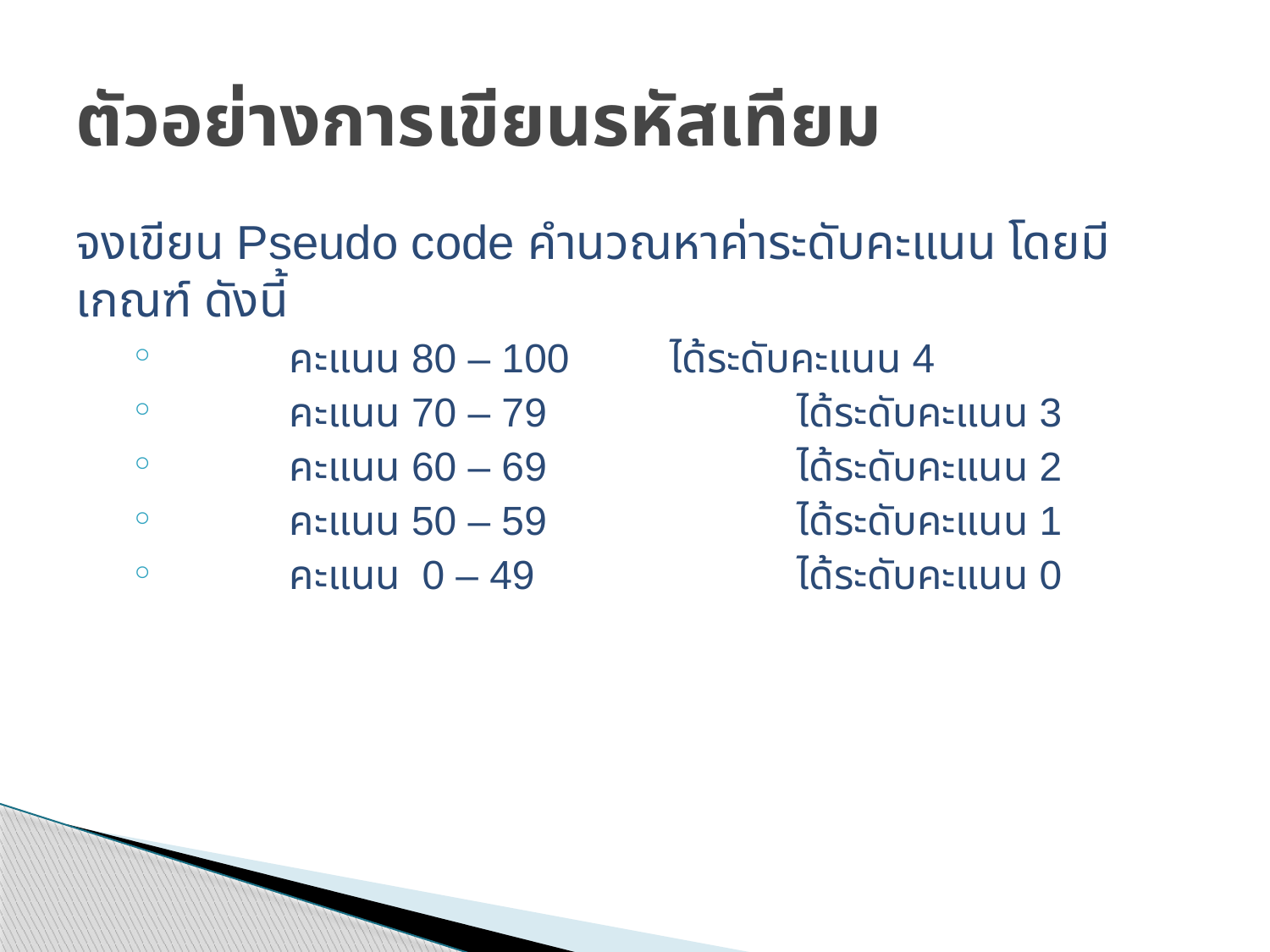

# ตัวอย่างการเขียนรหัสเทียม
จงเขียน Pseudo code คำนวณหาค่าระดับคะแนน โดยมีเกณฑ์ ดังนี้
	คะแนน 80 – 100 	ได้ระดับคะแนน 4
	คะแนน 70 – 79 		ได้ระดับคะแนน 3
	คะแนน 60 – 69 		ได้ระดับคะแนน 2
	คะแนน 50 – 59 		ได้ระดับคะแนน 1
	คะแนน  0 – 49 		ได้ระดับคะแนน 0